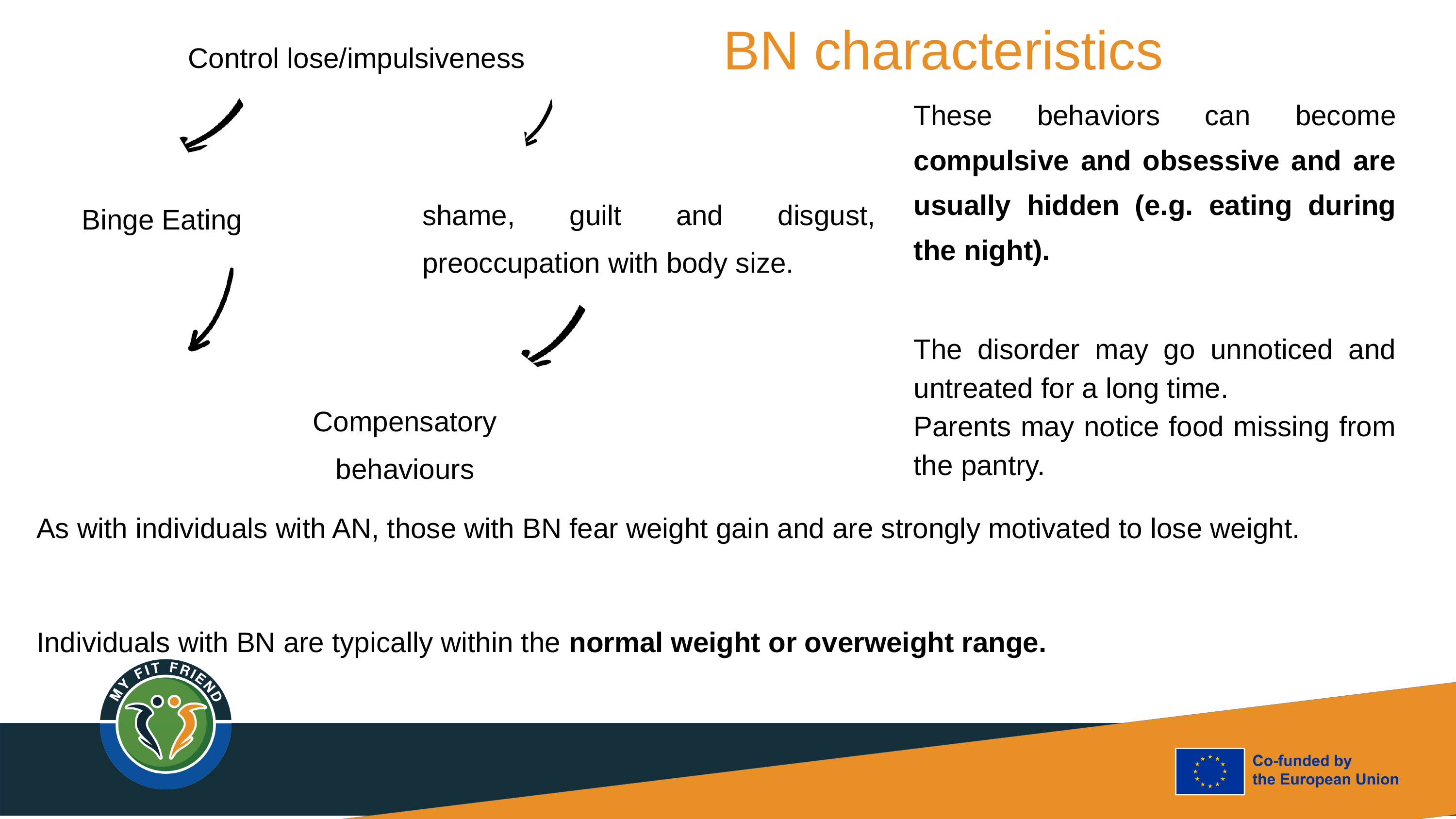

BN characteristics
Control lose/impulsiveness

These behaviors can become compulsive and obsessive and are usually hidden (e.g. eating during the night).

shame, guilt and disgust, preoccupation with body size.
Binge Eating

The disorder may go unnoticed and untreated for a long time.
Parents may notice food missing from the pantry.

Compensatory behaviours
As with individuals with AN, those with BN fear weight gain and are strongly motivated to lose weight.

Individuals with BN are typically within the normal weight or overweight range.